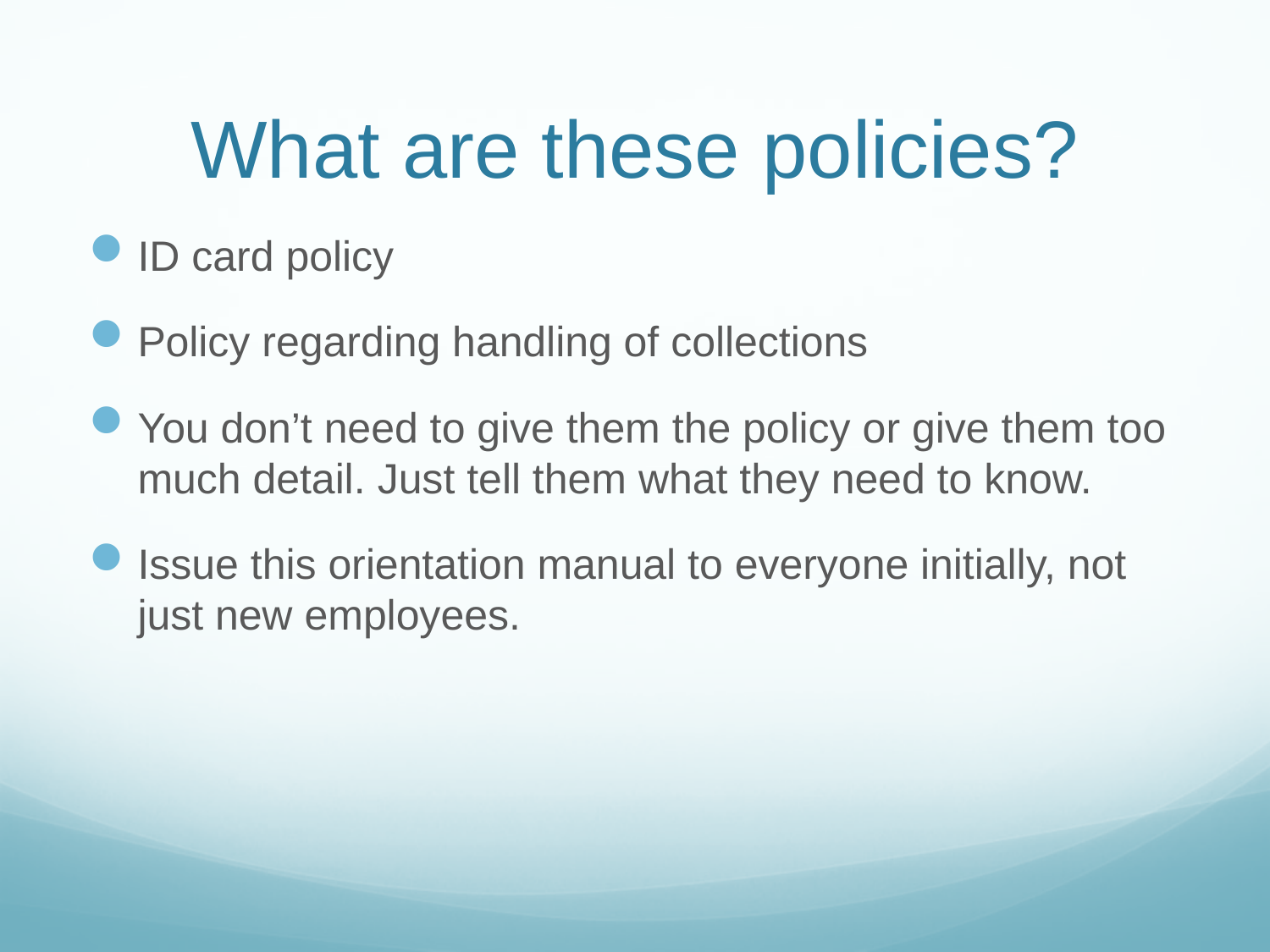

# What are these policies?
ID card policy
Policy regarding handling of collections
You don’t need to give them the policy or give them too much detail. Just tell them what they need to know.
Issue this orientation manual to everyone initially, not just new employees.